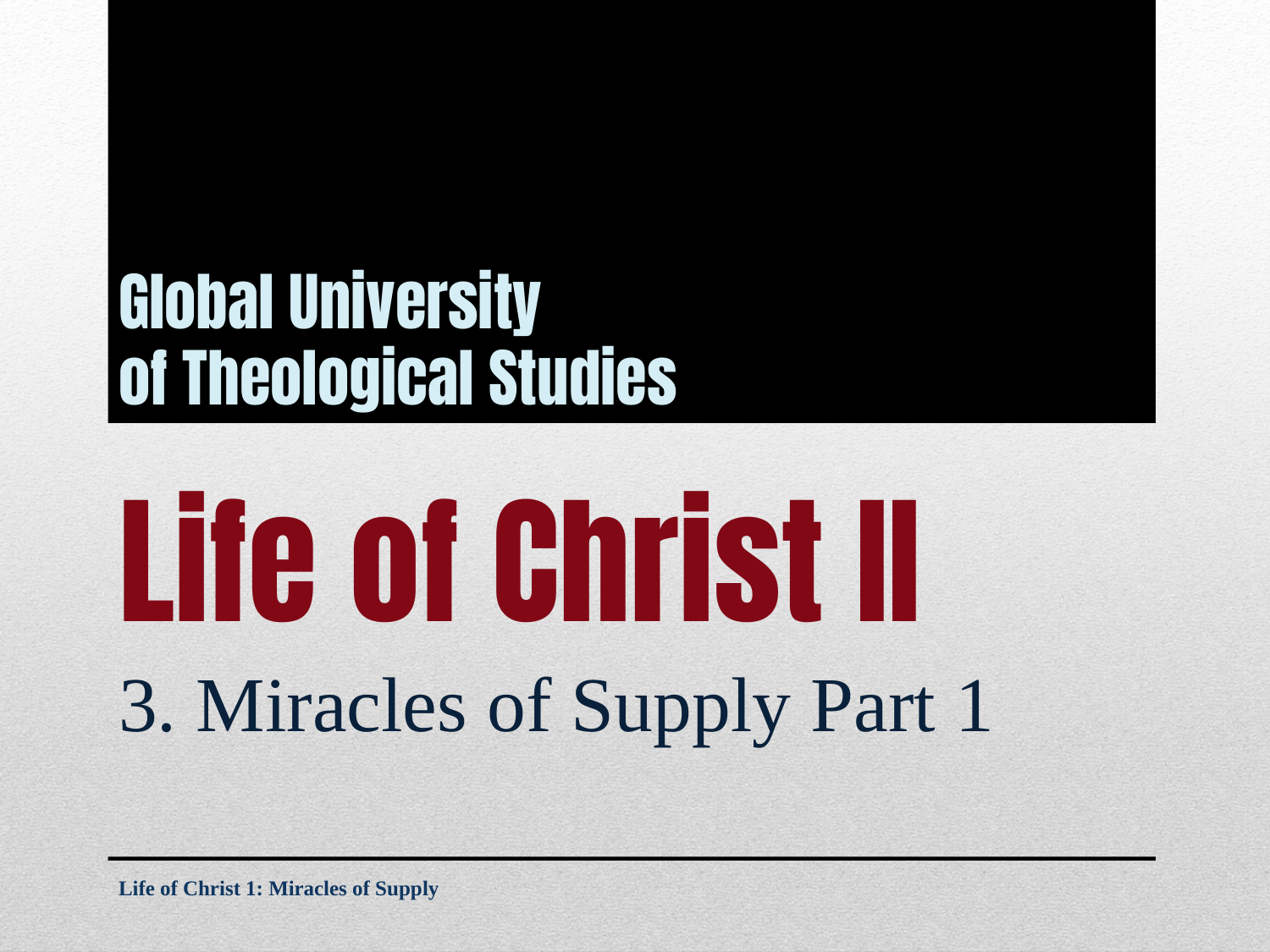

Global University
of Theological Studies
# Life of Christ II
3. Miracles of Supply Part 1
Life of Christ 1: Miracles of Supply